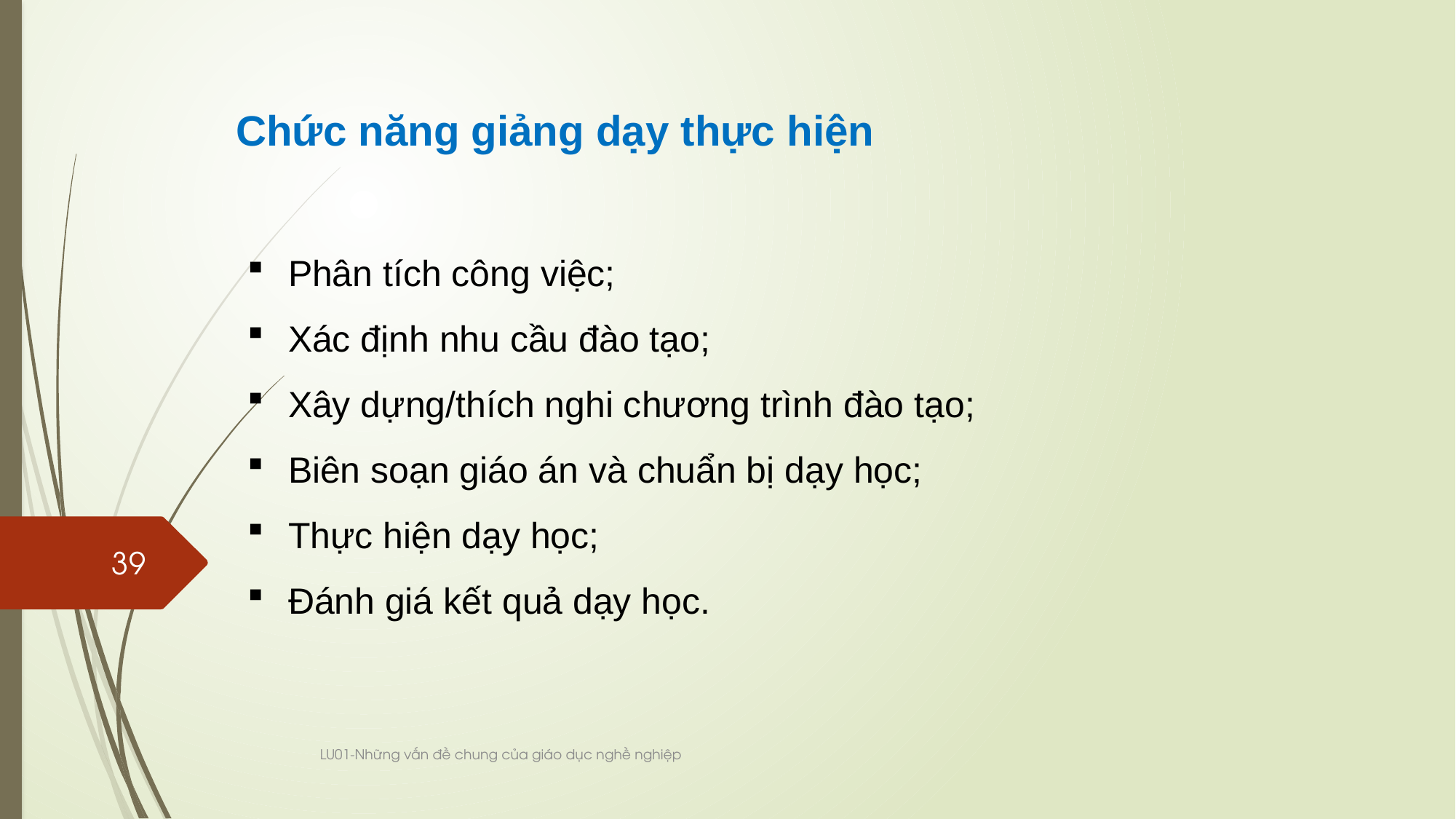

Chức năng giảng dạy thực hiện
Phân tích công việc;
Xác định nhu cầu đào tạo;
Xây dựng/thích nghi chương trình đào tạo;
Biên soạn giáo án và chuẩn bị dạy học;
Thực hiện dạy học;
Đánh giá kết quả dạy học.

39
LU01-Những vấn đề chung của giáo dục nghề nghiệp